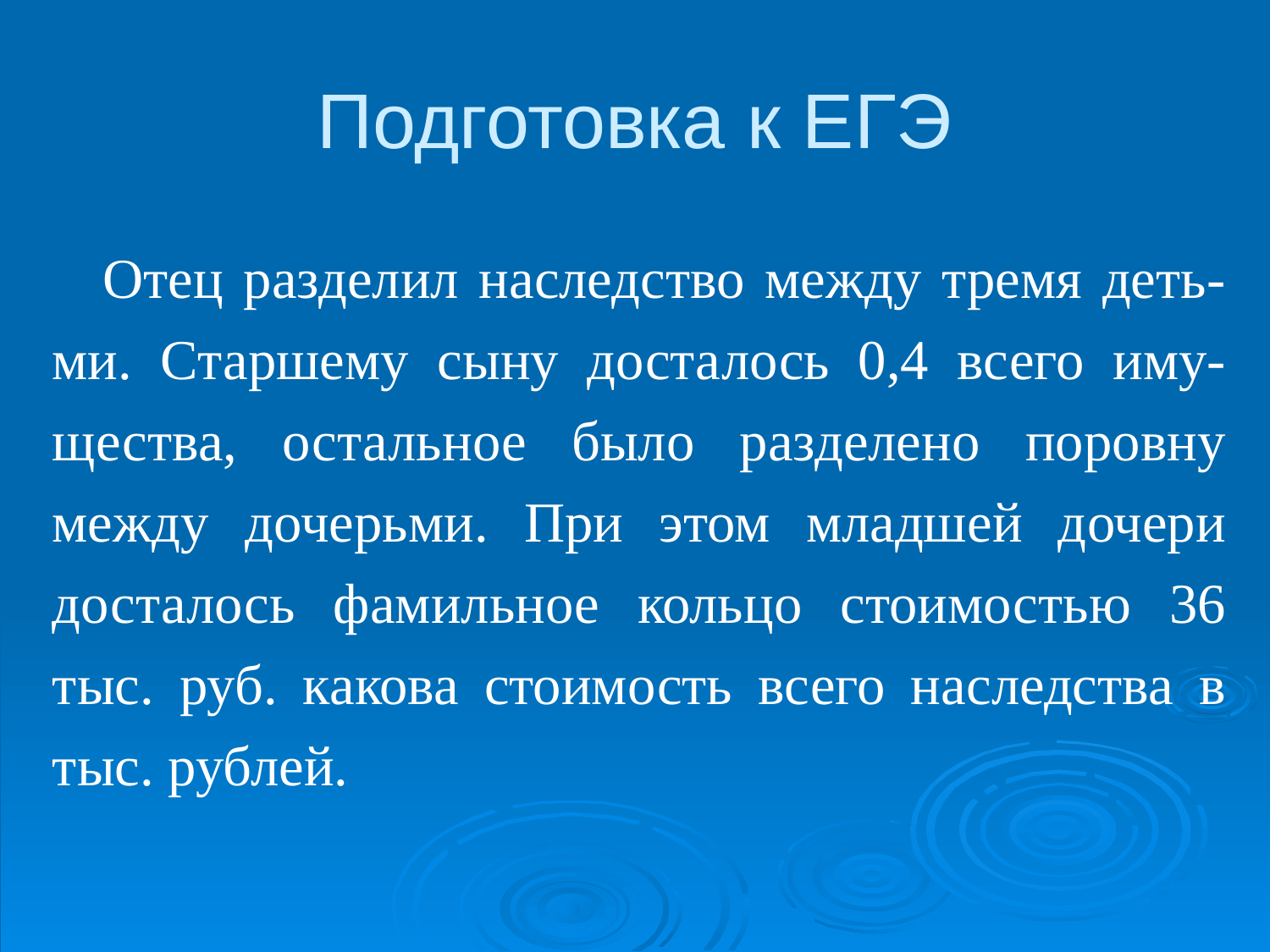

# Подготовка к ЕГЭ
Отец разделил наследство между тремя деть-ми. Старшему сыну досталось 0,4 всего иму-щества, остальное было разделено поровну между дочерьми. При этом младшей дочери досталось фамильное кольцо стоимостью 36 тыс. руб. какова стоимость всего наследства в тыс. рублей.